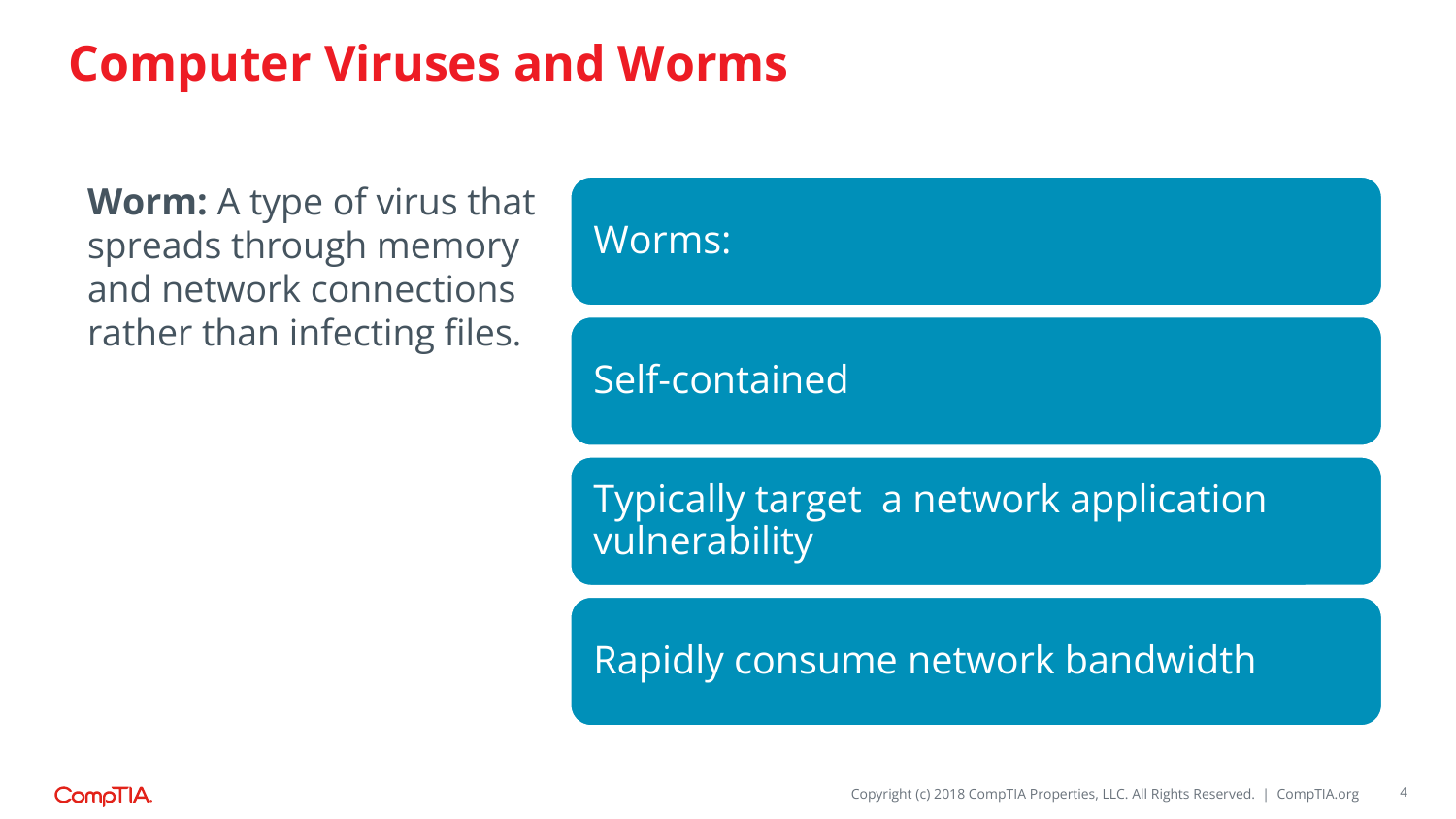

# Computer Viruses and Worms
Worm: A type of virus that spreads through memory and network connections rather than infecting files.
Worms:
Self-contained
Typically target  a network application vulnerability
Rapidly consume network bandwidth
4